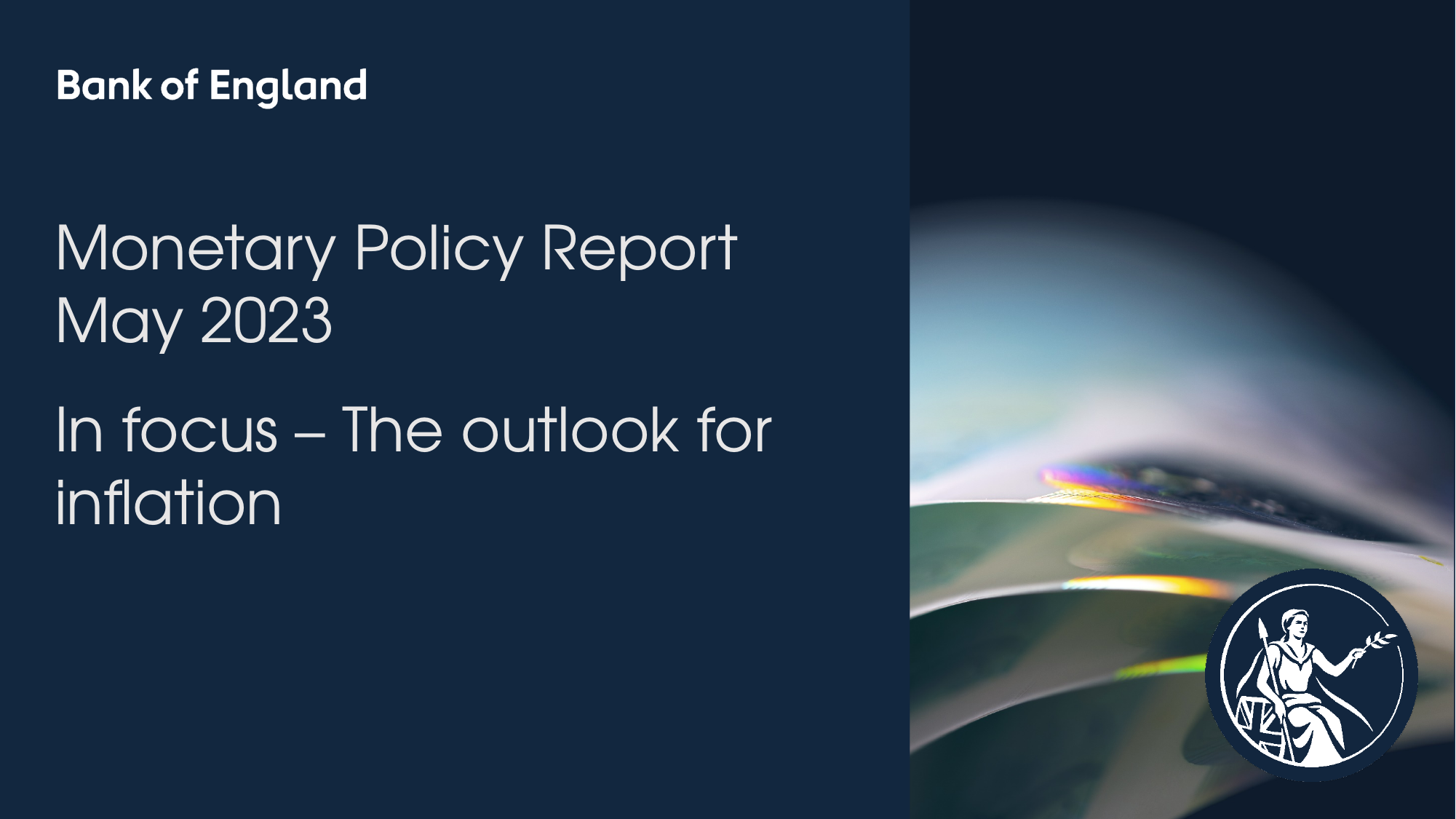

Monetary Policy Report
May 2023
In focus – The outlook for inflation